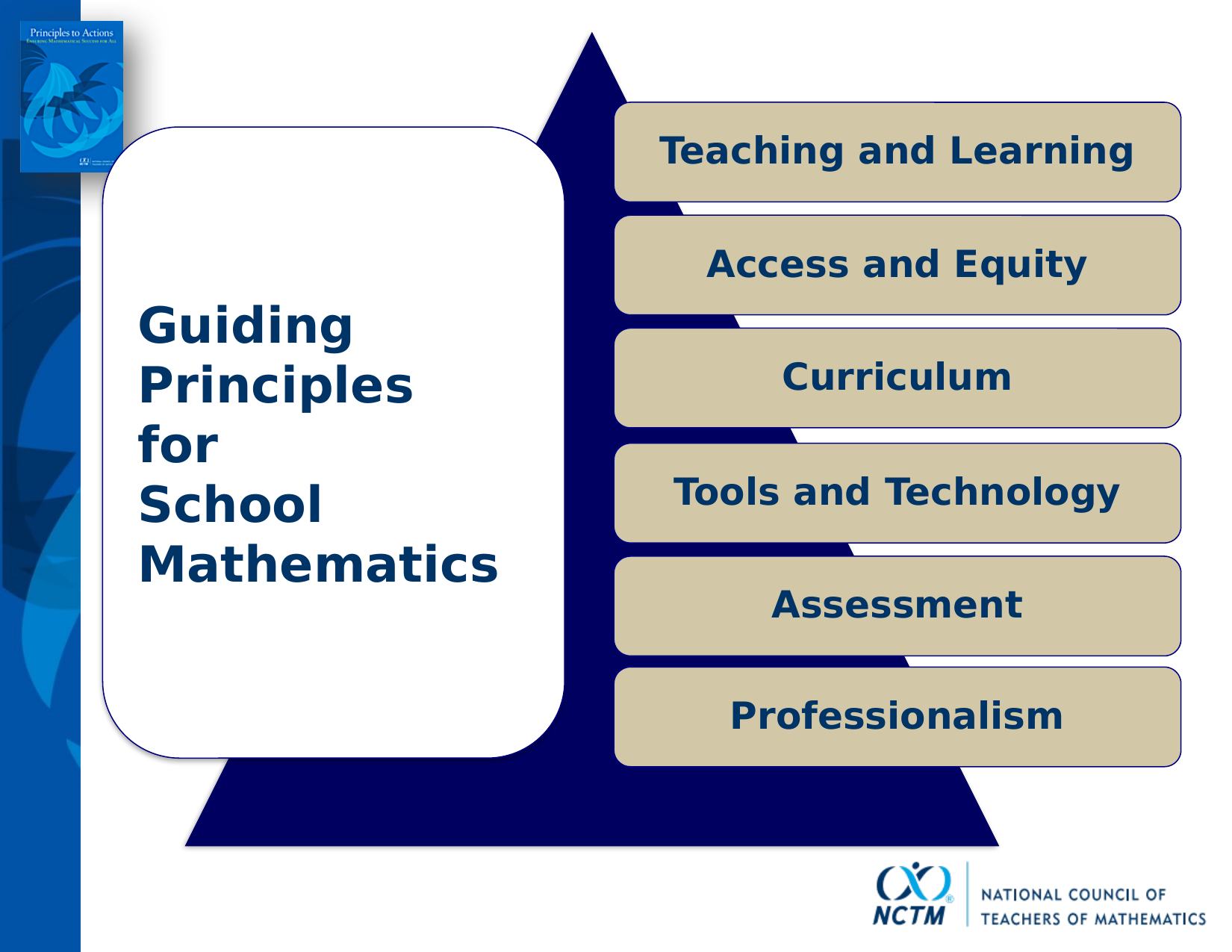

Teaching and Learning
Access and Equity
Curriculum
Tools and Technology
Assessment
Professionalism
Guiding
Principles
for
School
Mathematics